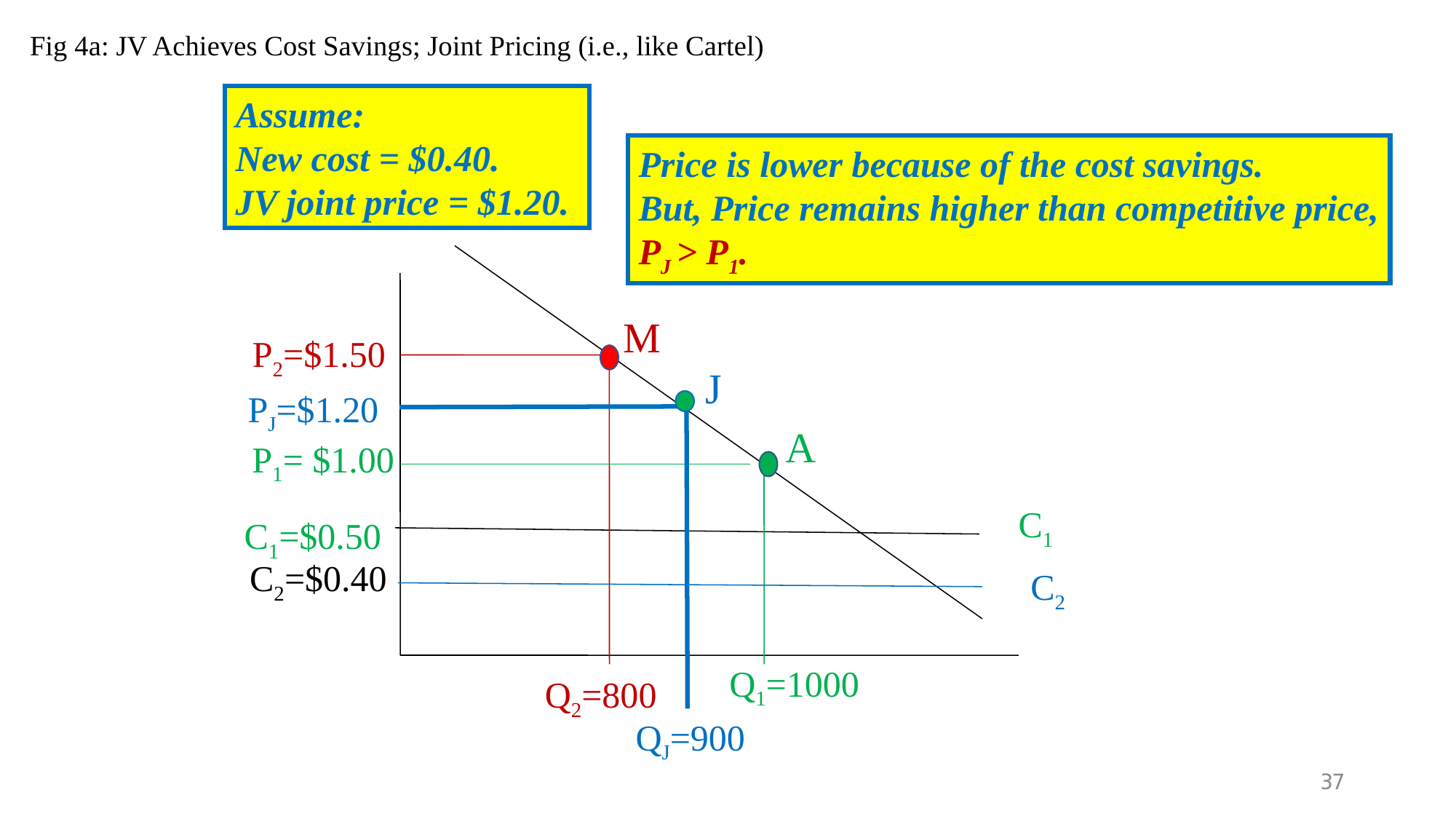

# Fig 4a: JV Achieves Cost Savings; Joint Pricing (i.e., like Cartel)
Assume:
New cost = $0.40.
JV joint price = $1.20.
Price is lower because of the cost savings.
But, Price remains higher than competitive price,
PJ > P1.

M
P2=$1.50

J
PJ=$1.20

A
P1= $1.00

C1
C1=$0.50

C2=$0.40
C2

Q1=1000
Q2=800
QJ=900
37